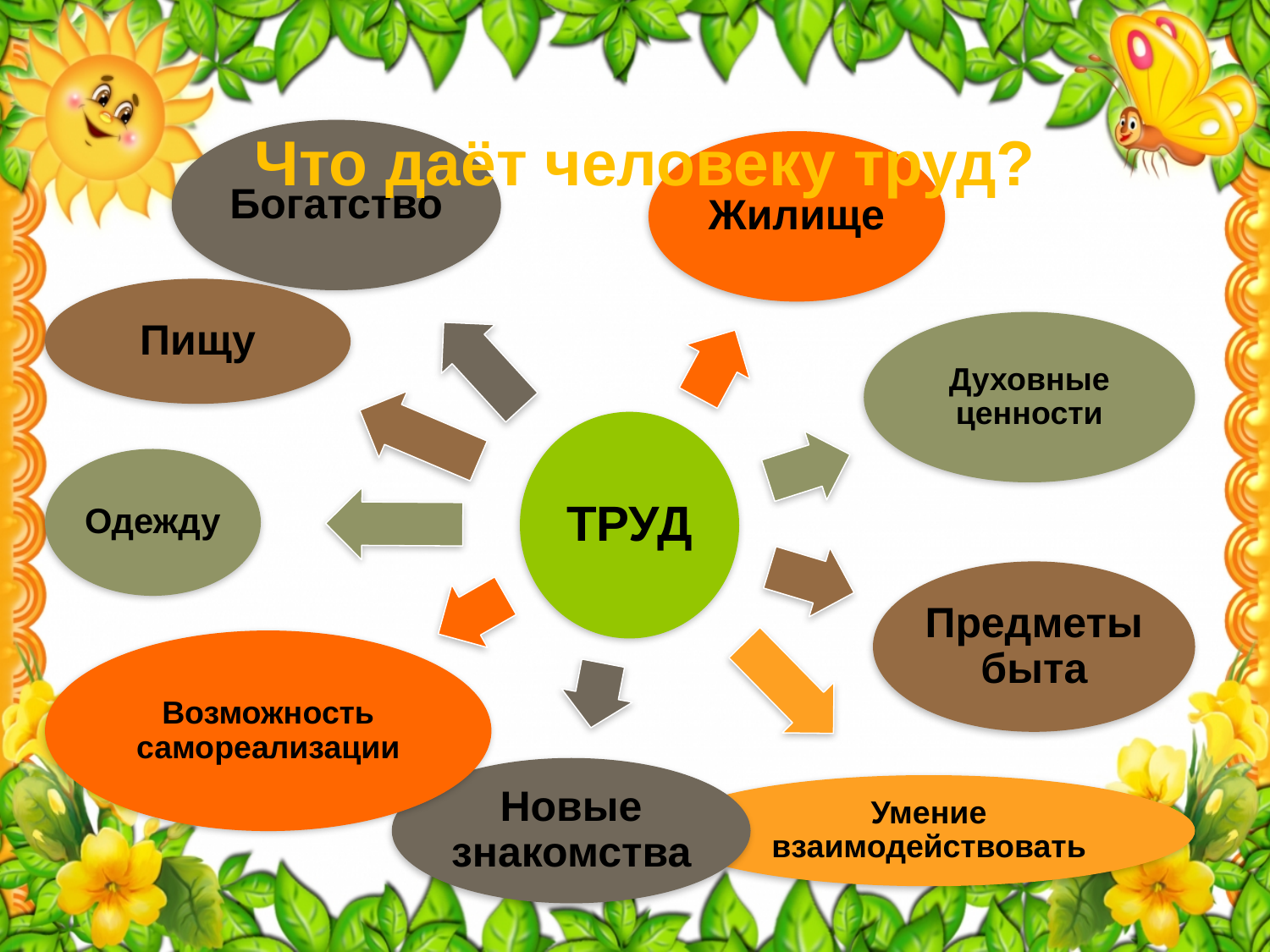

ТРУД

Богатство

Жилище

Духовные ценности

Предметы быта

Умение взаимодействовать

Новые знакомства

Возможность самореализации

Одежду

Пищу
Что даёт человеку труд?